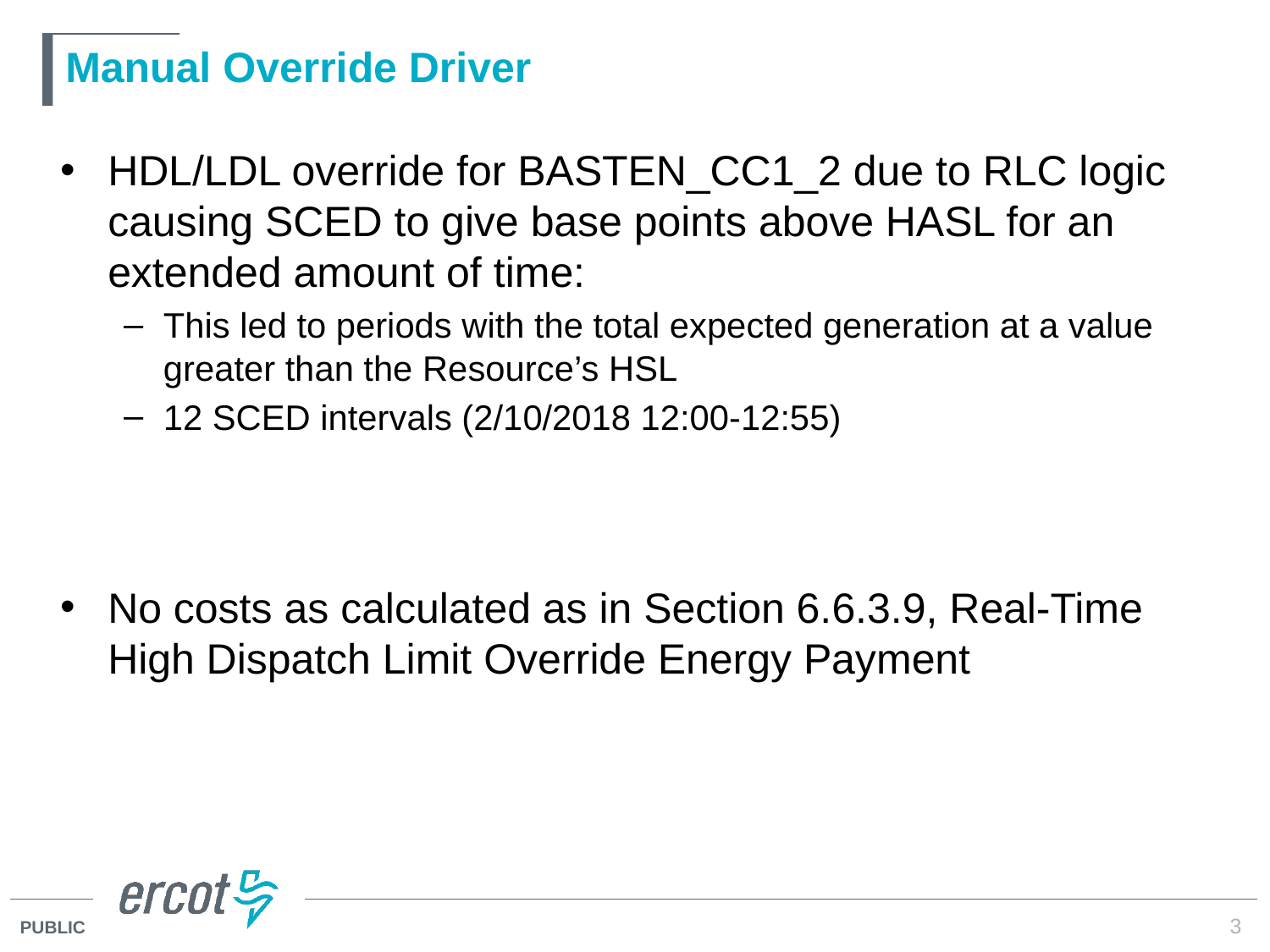

# Manual Override Driver
HDL/LDL override for BASTEN_CC1_2 due to RLC logic causing SCED to give base points above HASL for an extended amount of time:
This led to periods with the total expected generation at a value greater than the Resource’s HSL
12 SCED intervals (2/10/2018 12:00-12:55)

No costs as calculated as in Section 6.6.3.9, Real-Time High Dispatch Limit Override Energy Payment

3